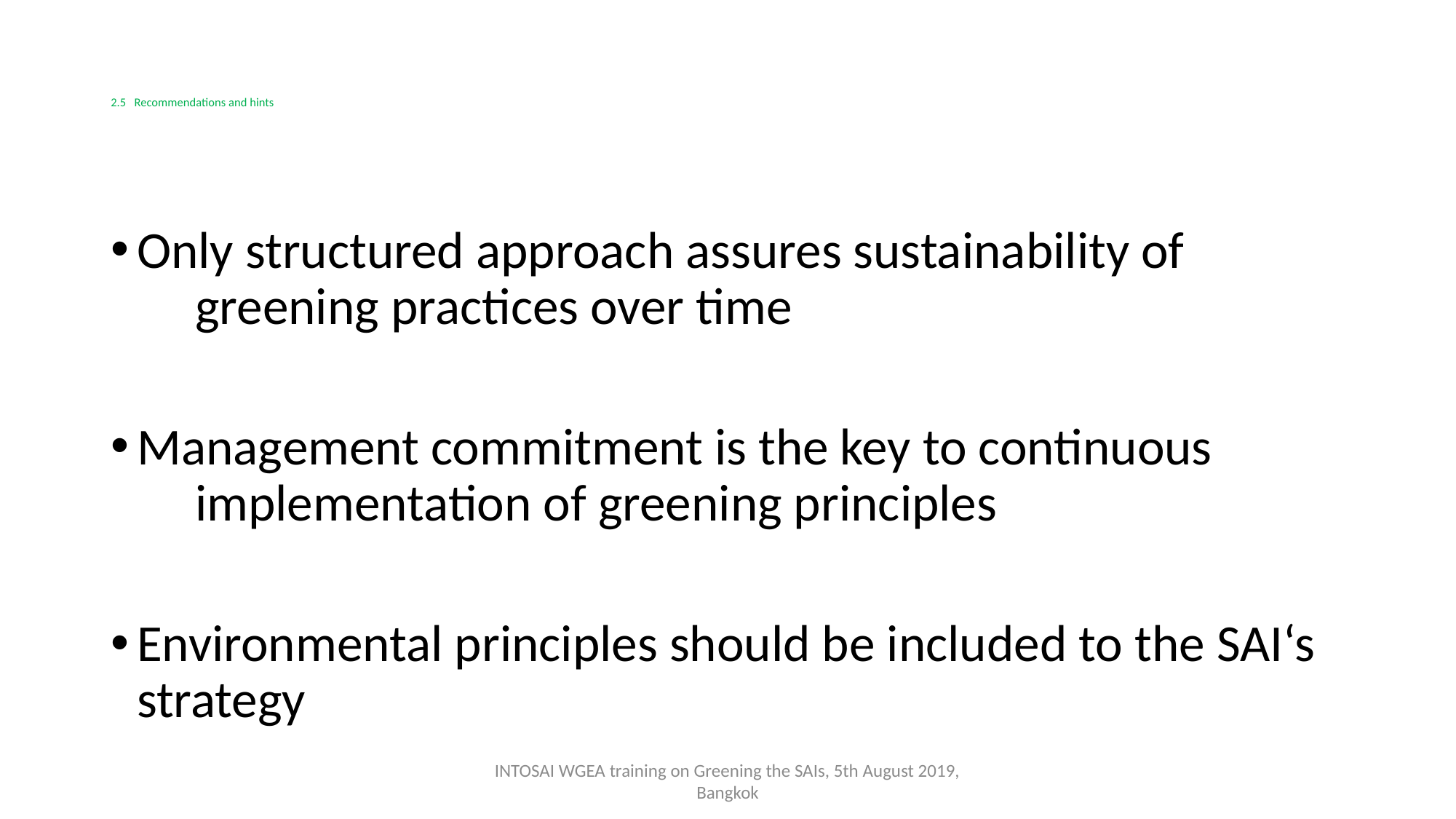

# 2.5   Recommendations and hints
Only structured approach assures sustainability of
     greening practices over time

Management commitment is the key to continuous
     implementation of greening principles

Environmental principles should be included to the SAI‘s strategy
INTOSAI WGEA training on Greening the SAIs, 5th August 2019, Bangkok